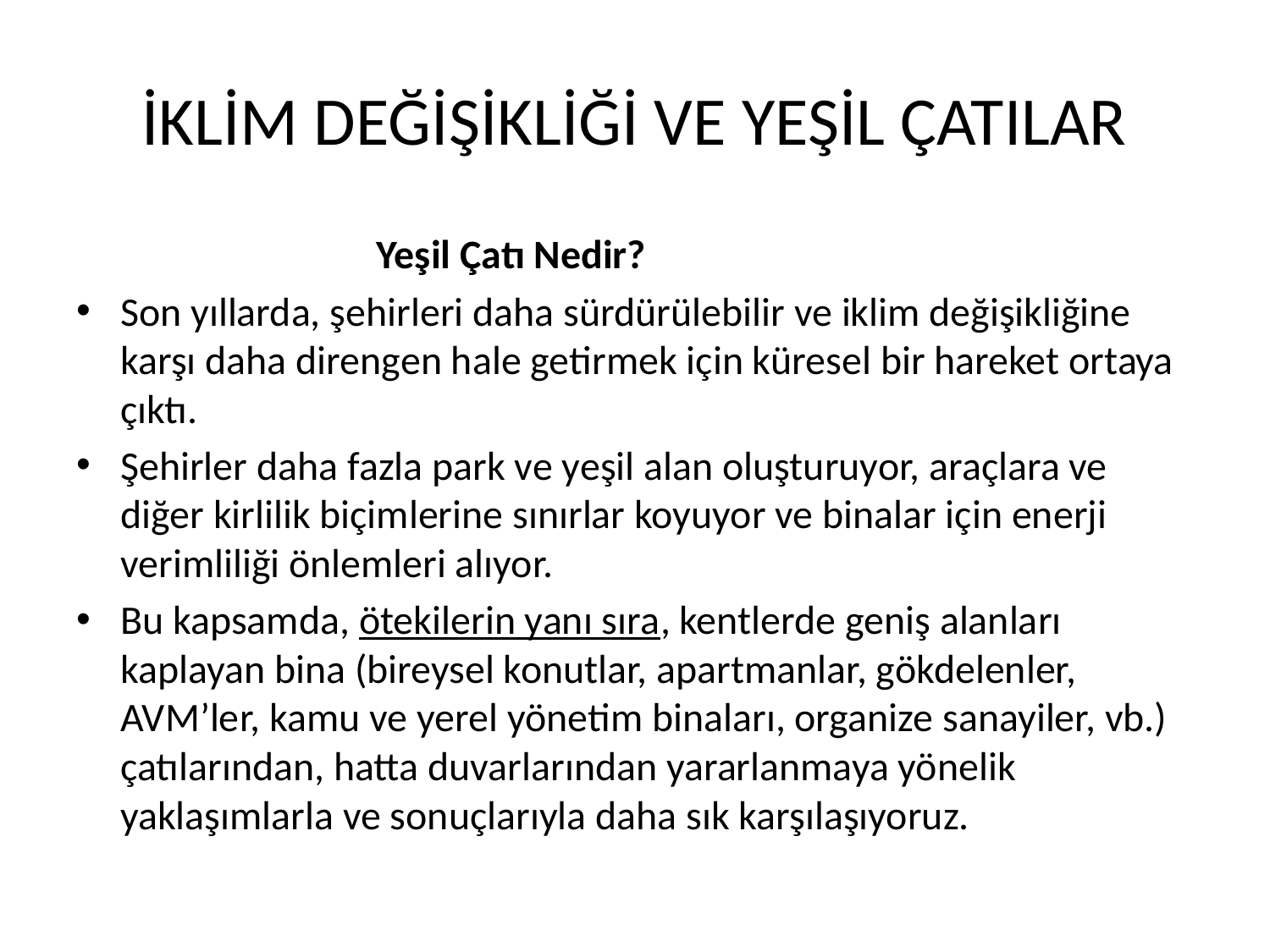

# İKLİM DEĞİŞİKLİĞİ VE YEŞİL ÇATILAR
                                 Yeşil Çatı Nedir?
Son yıllarda, şehirleri daha sürdürülebilir ve iklim değişikliğine karşı daha direngen hale getirmek için küresel bir hareket ortaya çıktı.
Şehirler daha fazla park ve yeşil alan oluşturuyor, araçlara ve diğer kirlilik biçimlerine sınırlar koyuyor ve binalar için enerji verimliliği önlemleri alıyor.
Bu kapsamda, ötekilerin yanı sıra, kentlerde geniş alanları kaplayan bina (bireysel konutlar, apartmanlar, gökdelenler, AVM’ler, kamu ve yerel yönetim binaları, organize sanayiler, vb.) çatılarından, hatta duvarlarından yararlanmaya yönelik yaklaşımlarla ve sonuçlarıyla daha sık karşılaşıyoruz.